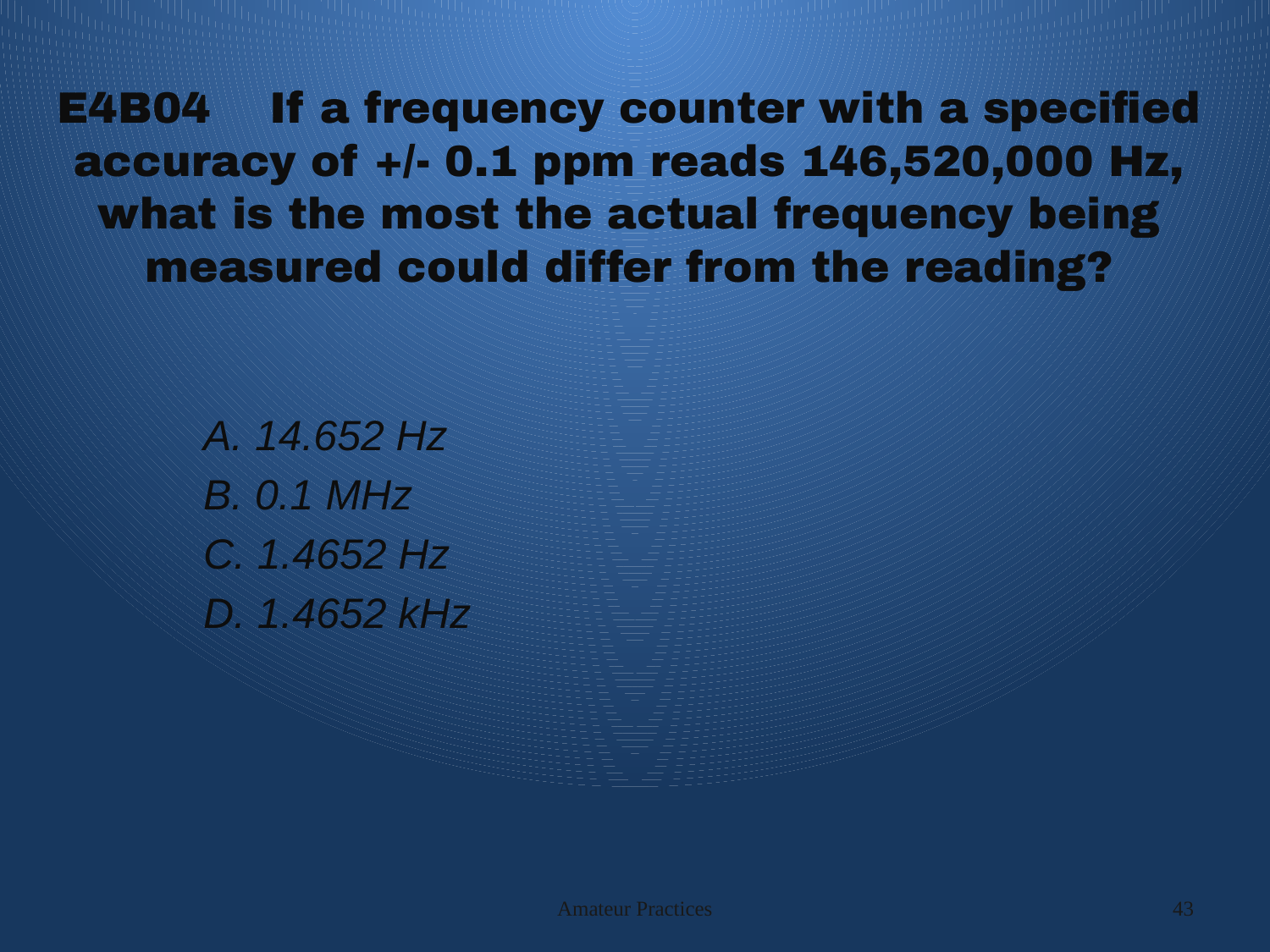

# E4B04    If a frequency counter with a specified accuracy of +/- 0.1 ppm reads 146,520,000 Hz, what is the most the actual frequency being measured could differ from the reading?
A. 14.652 Hz
B. 0.1 MHz
C. 1.4652 Hz
D. 1.4652 kHz
Amateur Practices
43